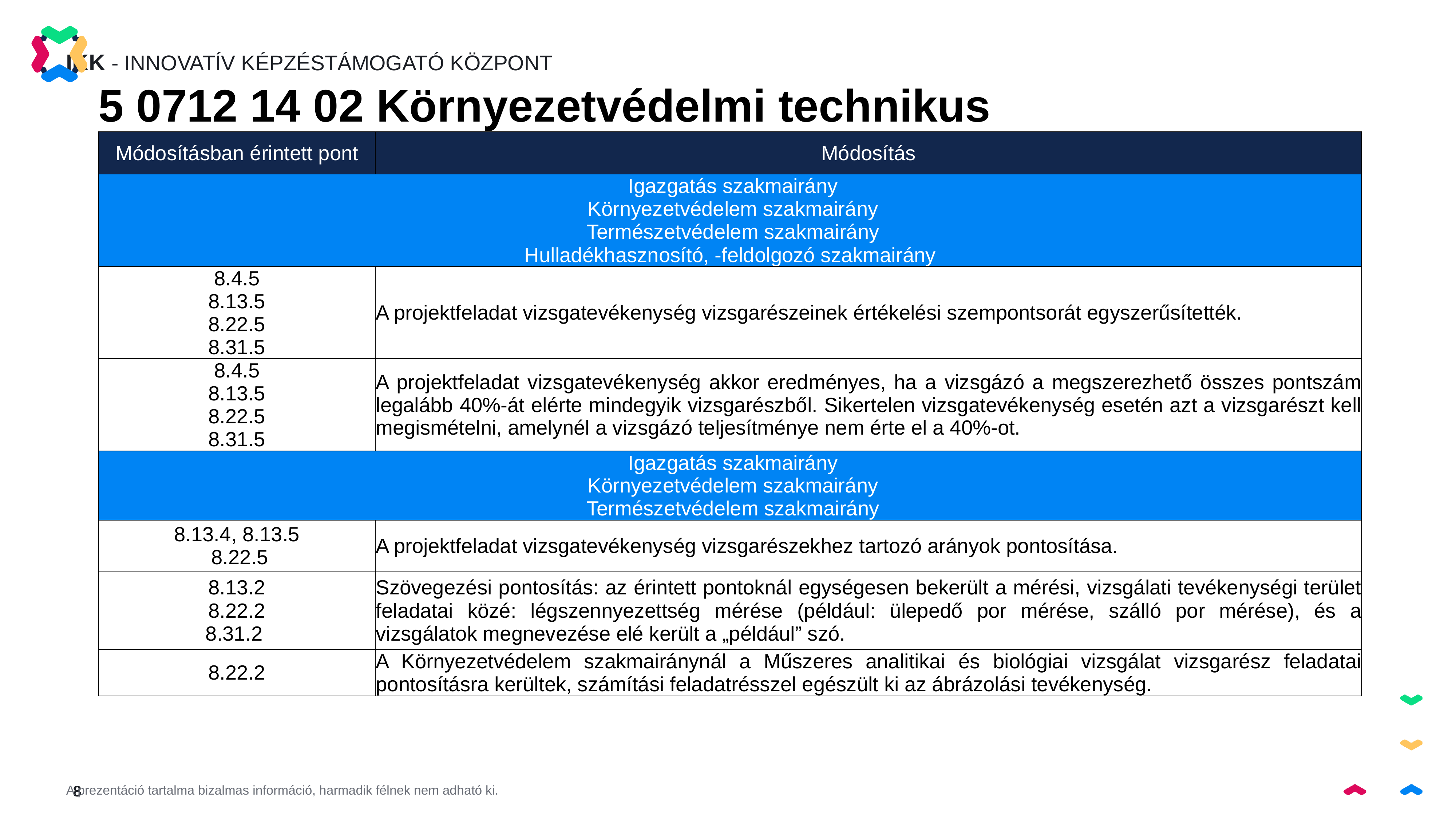

5 0712 14 02 Környezetvédelmi technikus
| Módosításban érintett pont | Módosítás |
| --- | --- |
| Igazgatás szakmairány Környezetvédelem szakmairány Természetvédelem szakmairány Hulladékhasznosító, -feldolgozó szakmairány |  |
| 8.4.5 8.13.5 8.22.5 8.31.5 | A projektfeladat vizsgatevékenység vizsgarészeinek értékelési szempontsorát egyszerűsítették. |
| 8.4.5 8.13.5 8.22.5 8.31.5 | A projektfeladat vizsgatevékenység akkor eredményes, ha a vizsgázó a megszerezhető összes pontszám legalább 40%-át elérte mindegyik vizsgarészből. Sikertelen vizsgatevékenység esetén azt a vizsgarészt kell megismételni, amelynél a vizsgázó teljesítménye nem érte el a 40%-ot. |
| Igazgatás szakmairány Környezetvédelem szakmairány Természetvédelem szakmairány |  |
| 8.13.4, 8.13.5 8.22.5 | A projektfeladat vizsgatevékenység vizsgarészekhez tartozó arányok pontosítása. |
| 8.13.2 8.22.2 8.31.2 | Szövegezési pontosítás: az érintett pontoknál egységesen bekerült a mérési, vizsgálati tevékenységi terület feladatai közé: légszennyezettség mérése (például: ülepedő por mérése, szálló por mérése), és a vizsgálatok megnevezése elé került a „például” szó. |
| 8.22.2 | A Környezetvédelem szakmairánynál a Műszeres analitikai és biológiai vizsgálat vizsgarész feladatai pontosításra kerültek, számítási feladatrésszel egészült ki az ábrázolási tevékenység. |